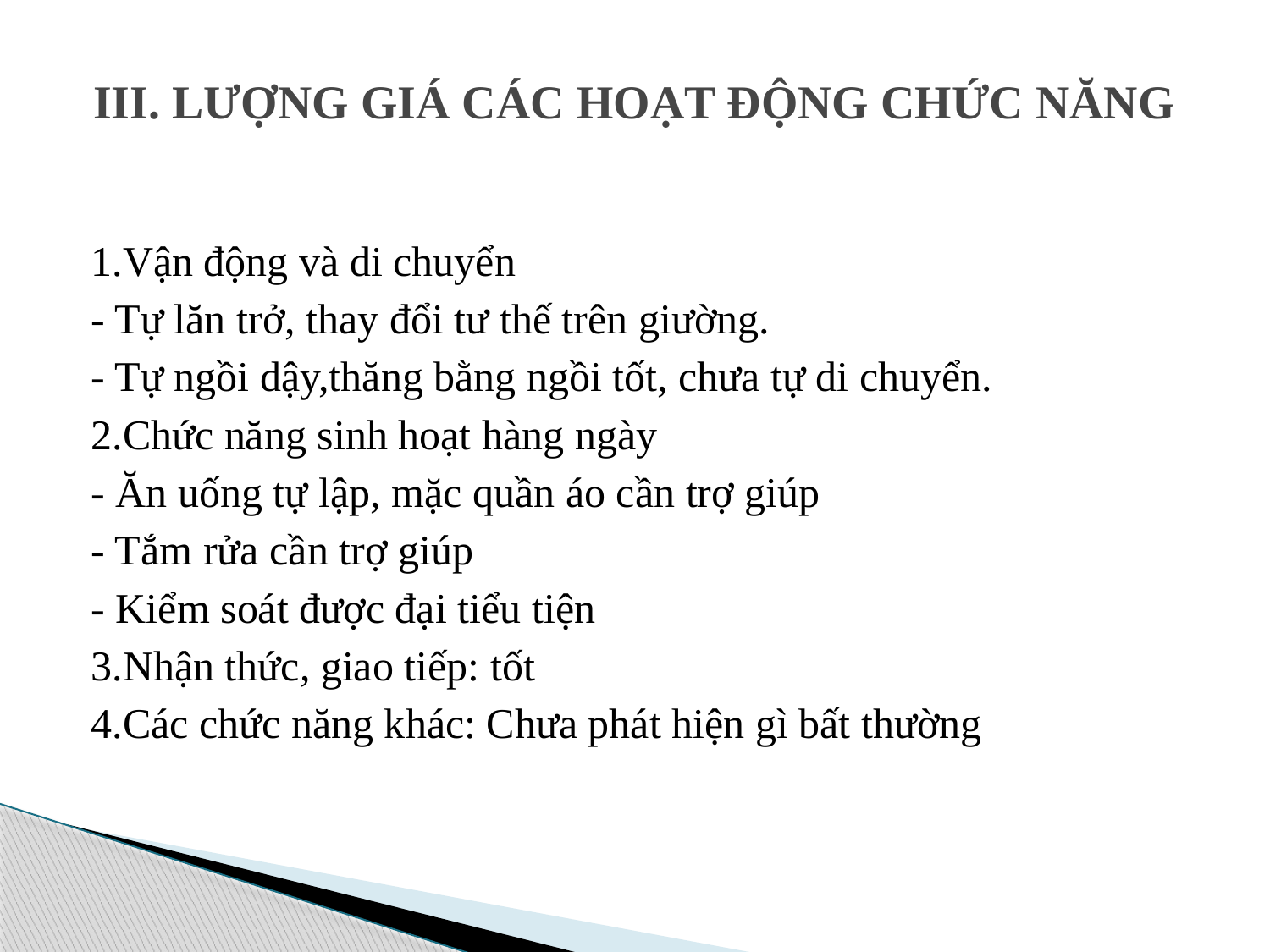

# III. LƯỢNG GIÁ CÁC HOẠT ĐỘNG CHỨC NĂNG
1.Vận động và di chuyển
- Tự lăn trở, thay đổi tư thế trên giường.
- Tự ngồi dậy,thăng bằng ngồi tốt, chưa tự di chuyển.
2.Chức năng sinh hoạt hàng ngày
- Ăn uống tự lập, mặc quần áo cần trợ giúp
- Tắm rửa cần trợ giúp
- Kiểm soát được đại tiểu tiện
3.Nhận thức, giao tiếp: tốt
4.Các chức năng khác: Chưa phát hiện gì bất thường